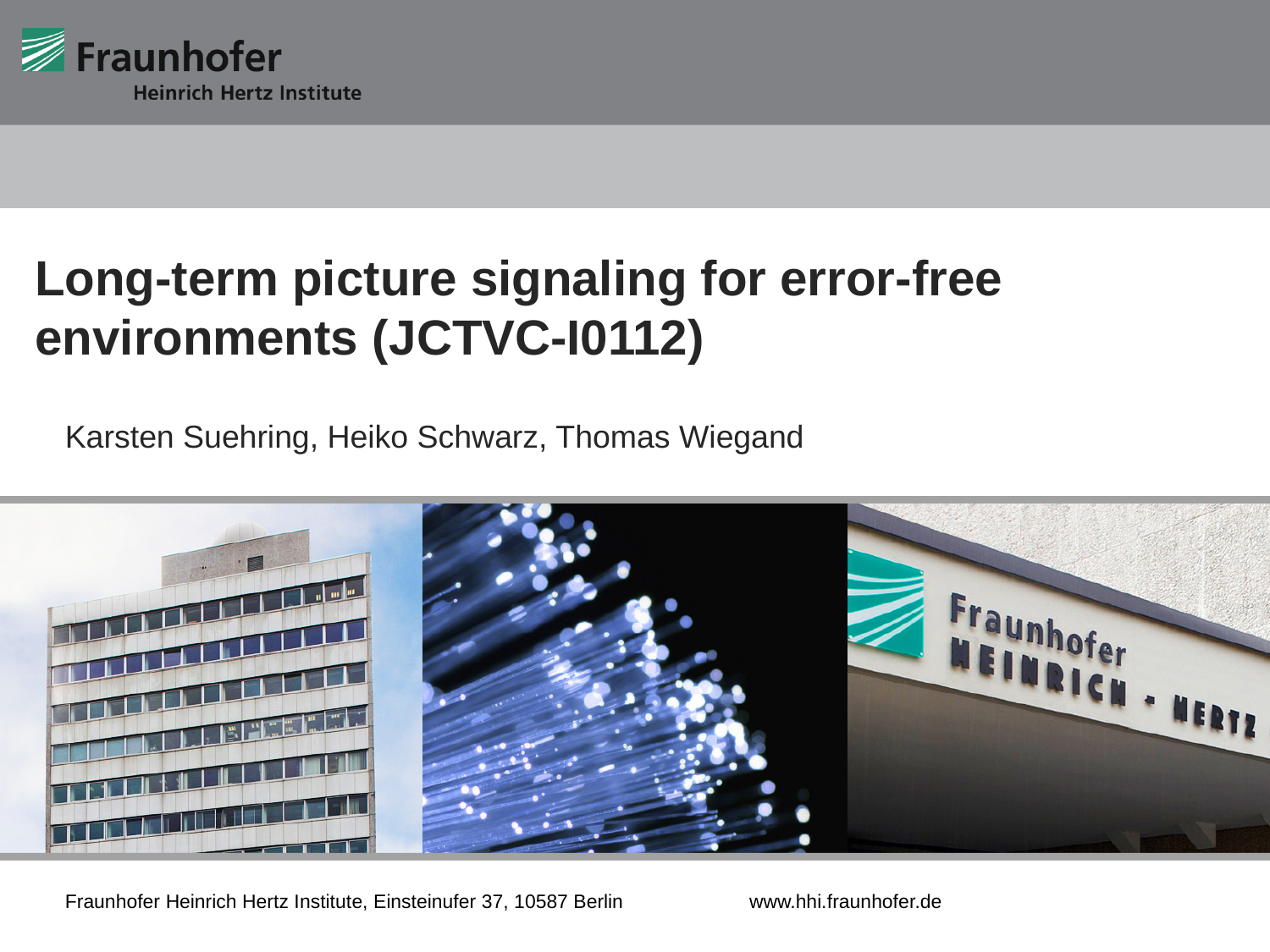

Long-term picture signaling for error-free environments (JCTVC-I0112)
Karsten Suehring, Heiko Schwarz, Thomas Wiegand